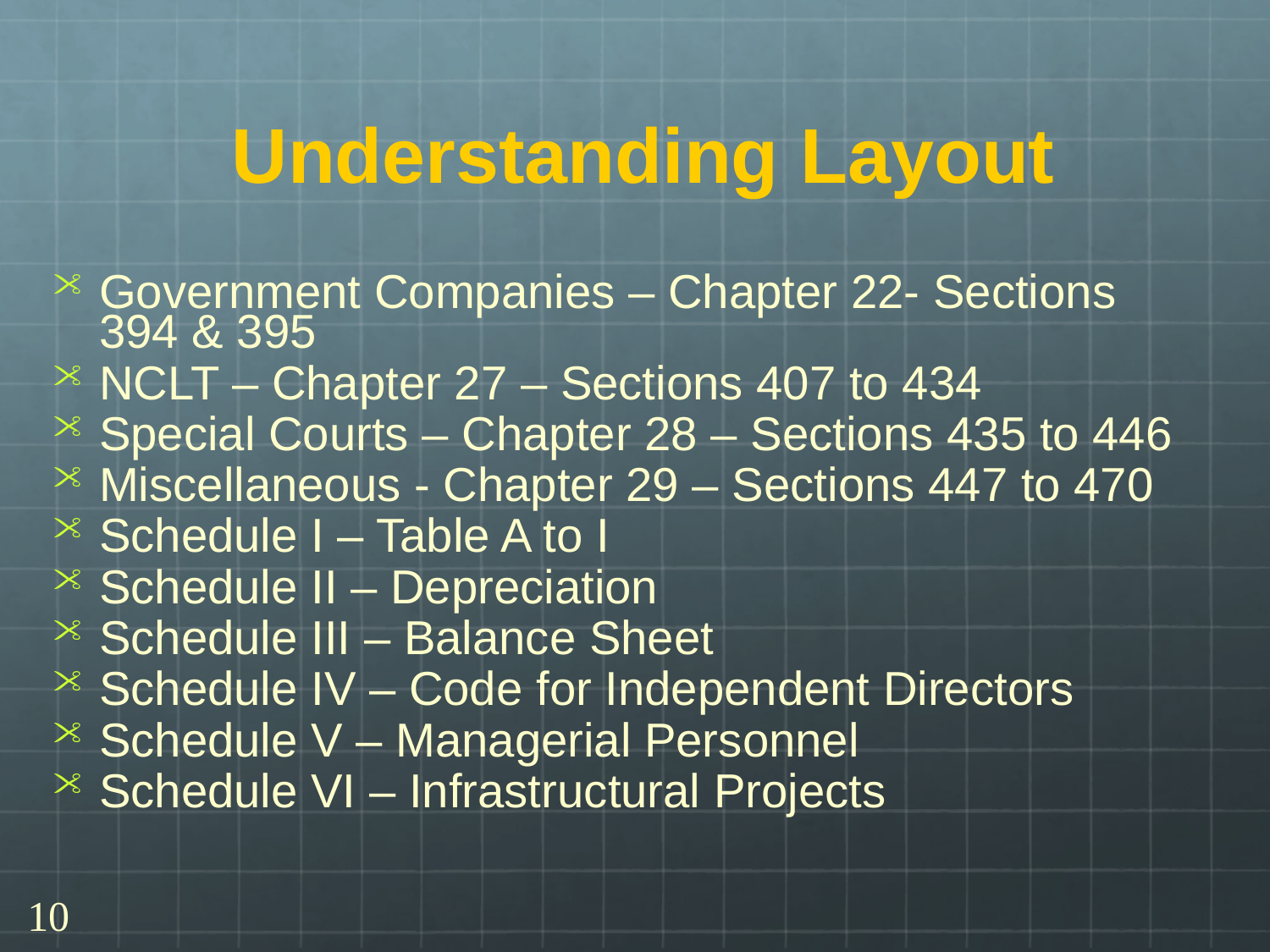

# Understanding Layout
Government Companies – Chapter 22- Sections 394 & 395
NCLT – Chapter 27 – Sections 407 to 434
Special Courts – Chapter 28 – Sections 435 to 446
Miscellaneous - Chapter 29 – Sections 447 to 470
Schedule I – Table A to I
Schedule II – Depreciation
Schedule III – Balance Sheet
Schedule IV – Code for Independent Directors
Schedule V – Managerial Personnel
Schedule VI – Infrastructural Projects

10